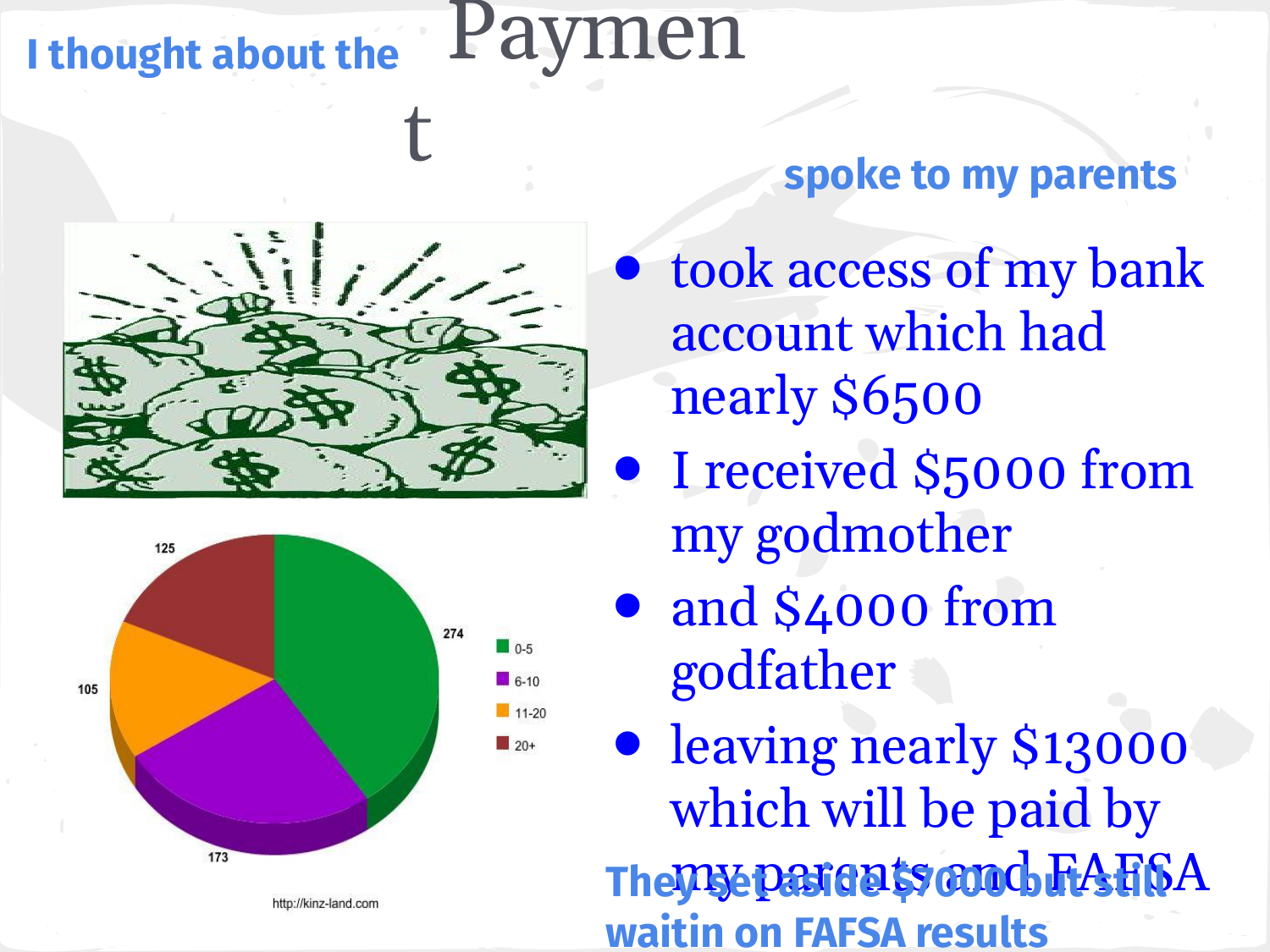

I thought about the
# Payment
spoke to my parents

took access of my bank account which had nearly $6500
I received $5000 from my godmother
and $4000 from godfather
leaving nearly $13000 which will be paid by my parents and FAFSA

They set aside $7000 but still waitin on FAFSA results